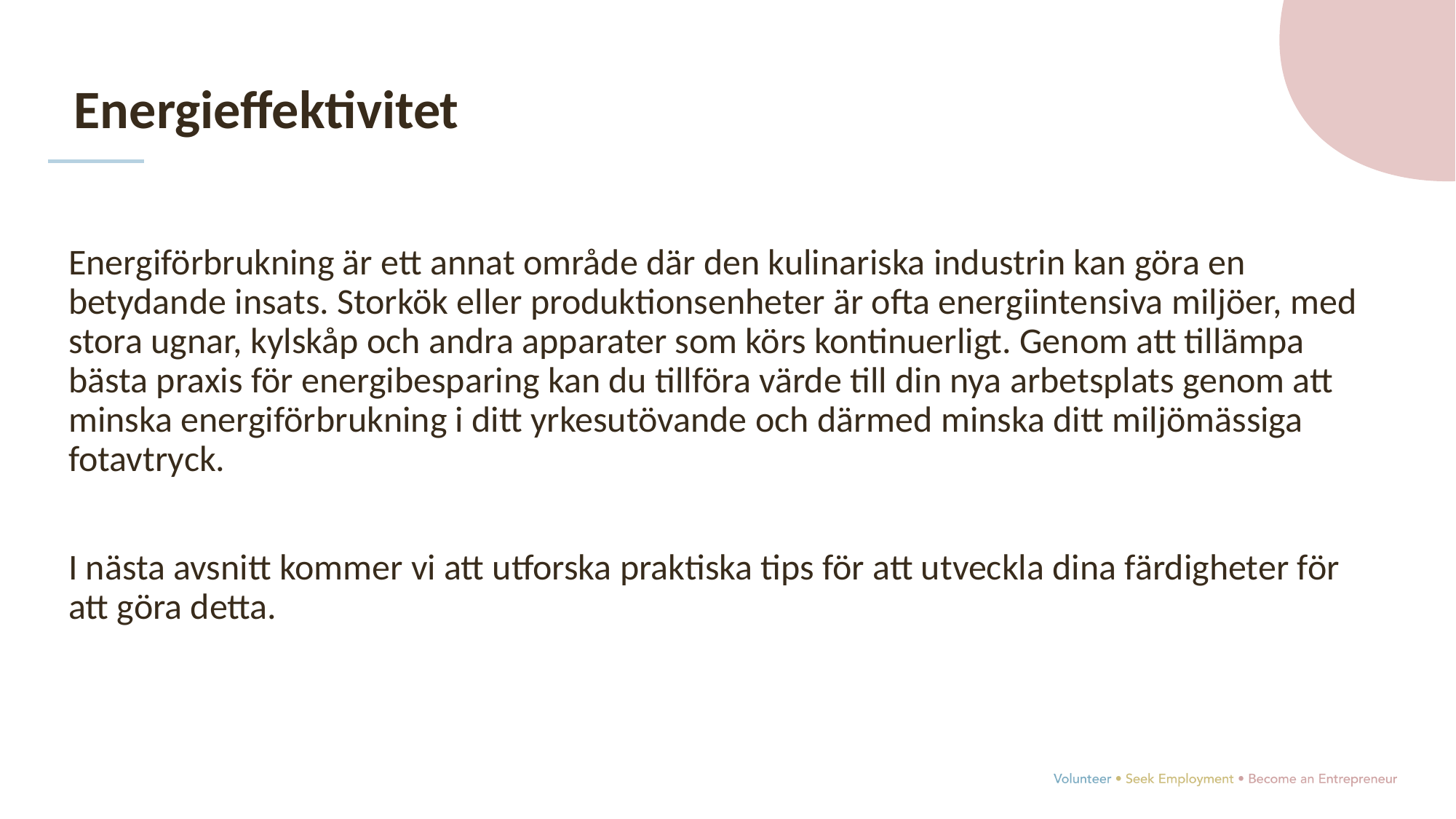

Energieffektivitet

Energiförbrukning är ett annat område där den kulinariska industrin kan göra en betydande insats. Storkök eller produktionsenheter är ofta energiintensiva miljöer, med stora ugnar, kylskåp och andra apparater som körs kontinuerligt. Genom att tillämpa bästa praxis för energibesparing kan du tillföra värde till din nya arbetsplats genom att minska energiförbrukning i ditt yrkesutövande och därmed minska ditt miljömässiga fotavtryck.

I nästa avsnitt kommer vi att utforska praktiska tips för att utveckla dina färdigheter för att göra detta.